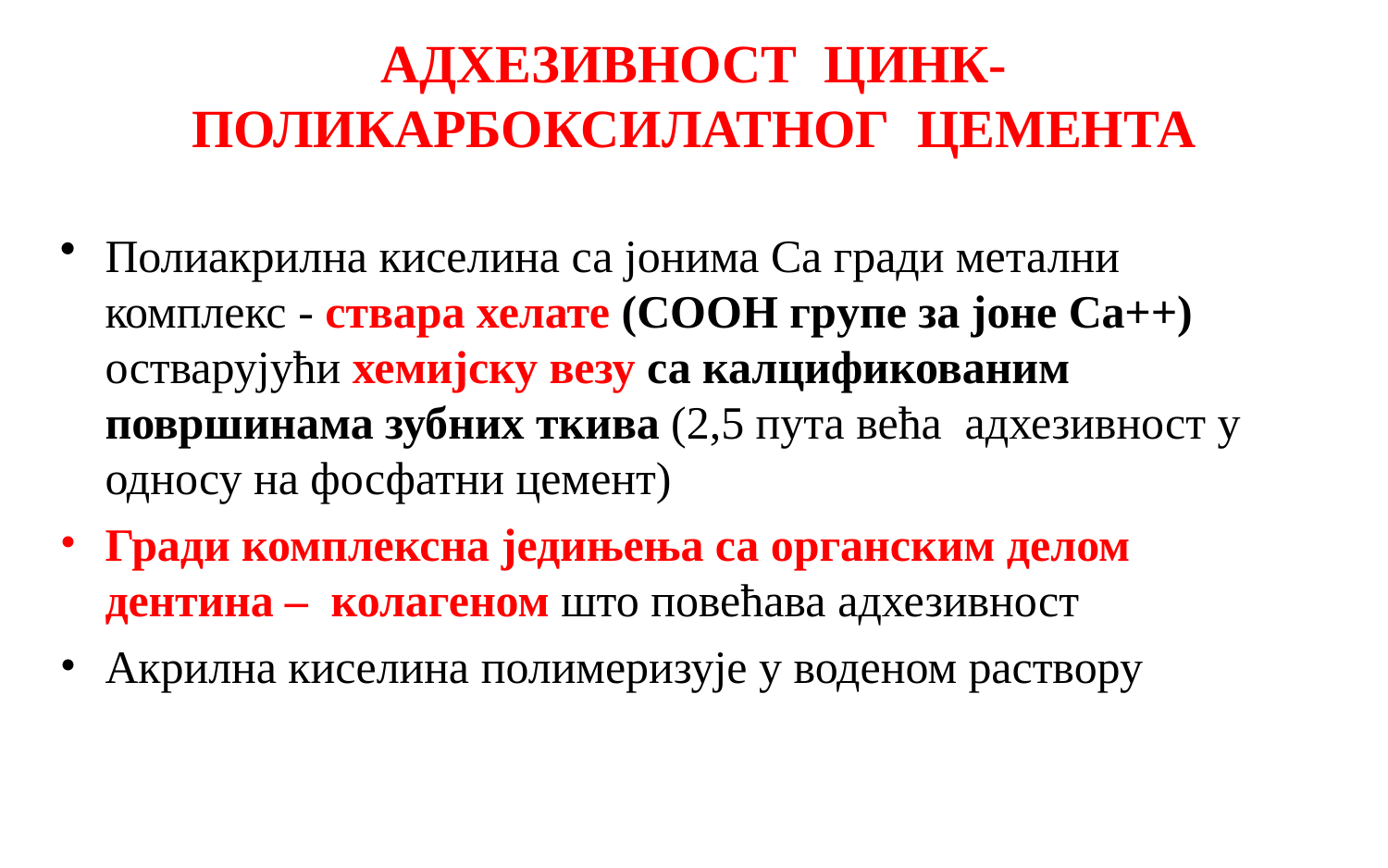

# АДХЕЗИВНОСТ  ЦИНК-
ПОЛИКАРБОКСИЛАТНОГ  ЦЕМЕНТА
Полиакрилна киселина са јонима Ca гради метални  комплекс - ствара хелате (COOH групе за јоне Ca++)  остварујући хемијску везу са калцификованим  површинама зубних ткива (2,5 пута већа  адхезивност у односу на фосфатни цемент)
Гради комплексна једињења са органским делом дентина –  колагеном што повећава адхезивност
Акрилна киселина полимеризује у воденом раствору